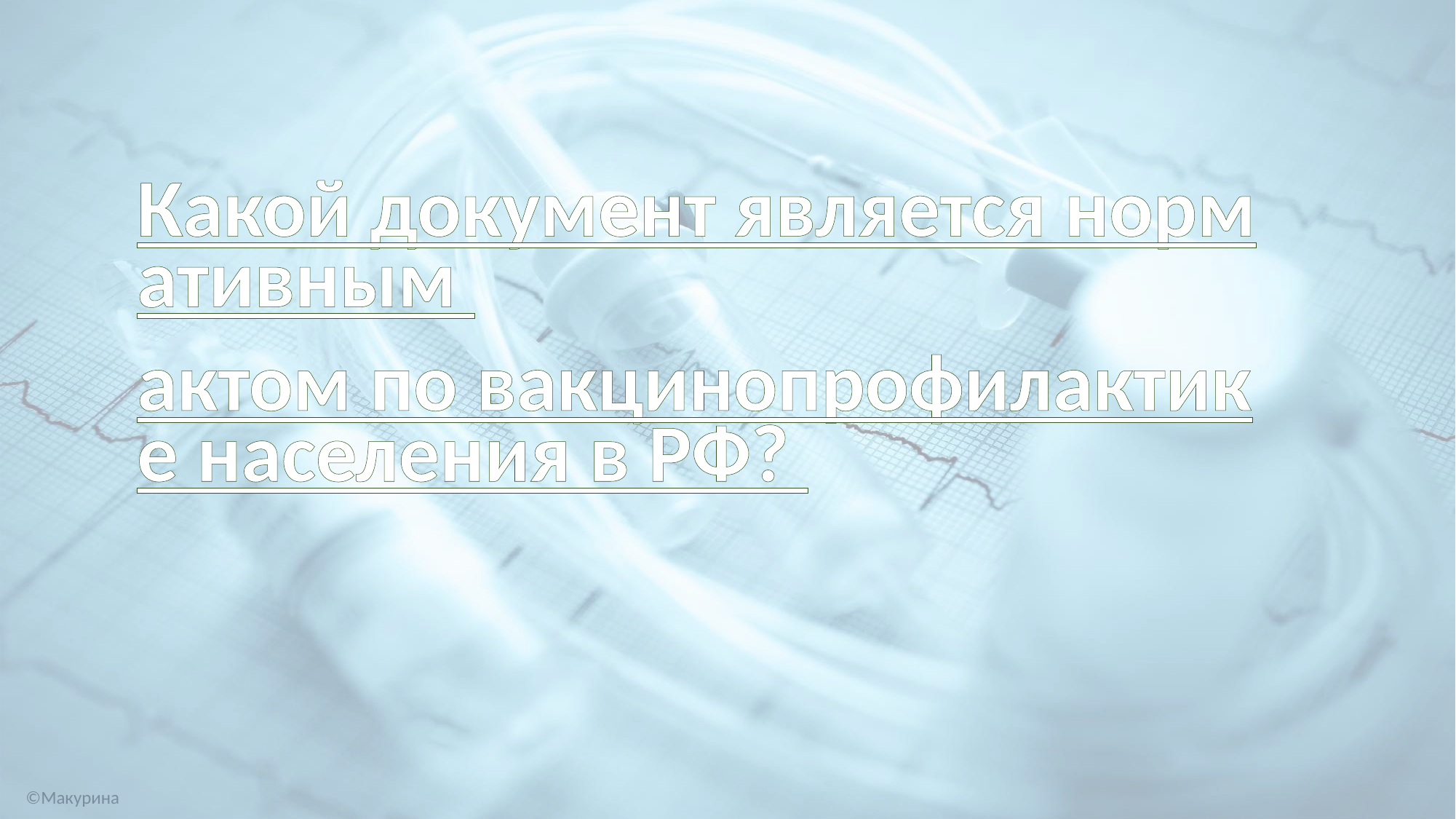

Какой документ является нормативным
актом по вакцинопрофилактике населения в РФ?